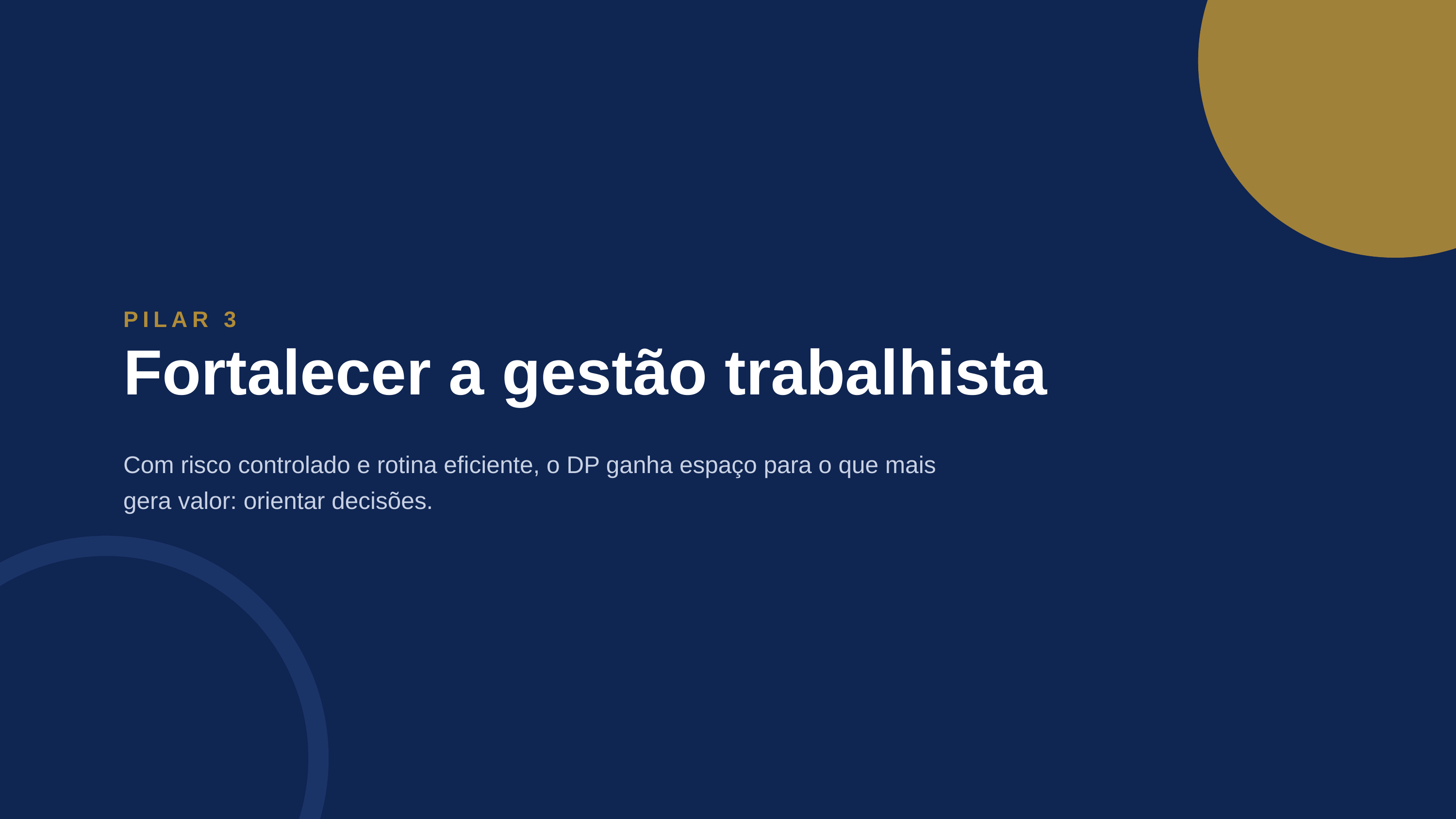

PILAR 3
Fortalecer a gestão trabalhista
Com risco controlado e rotina eficiente, o DP ganha espaço para o que mais gera valor: orientar decisões.